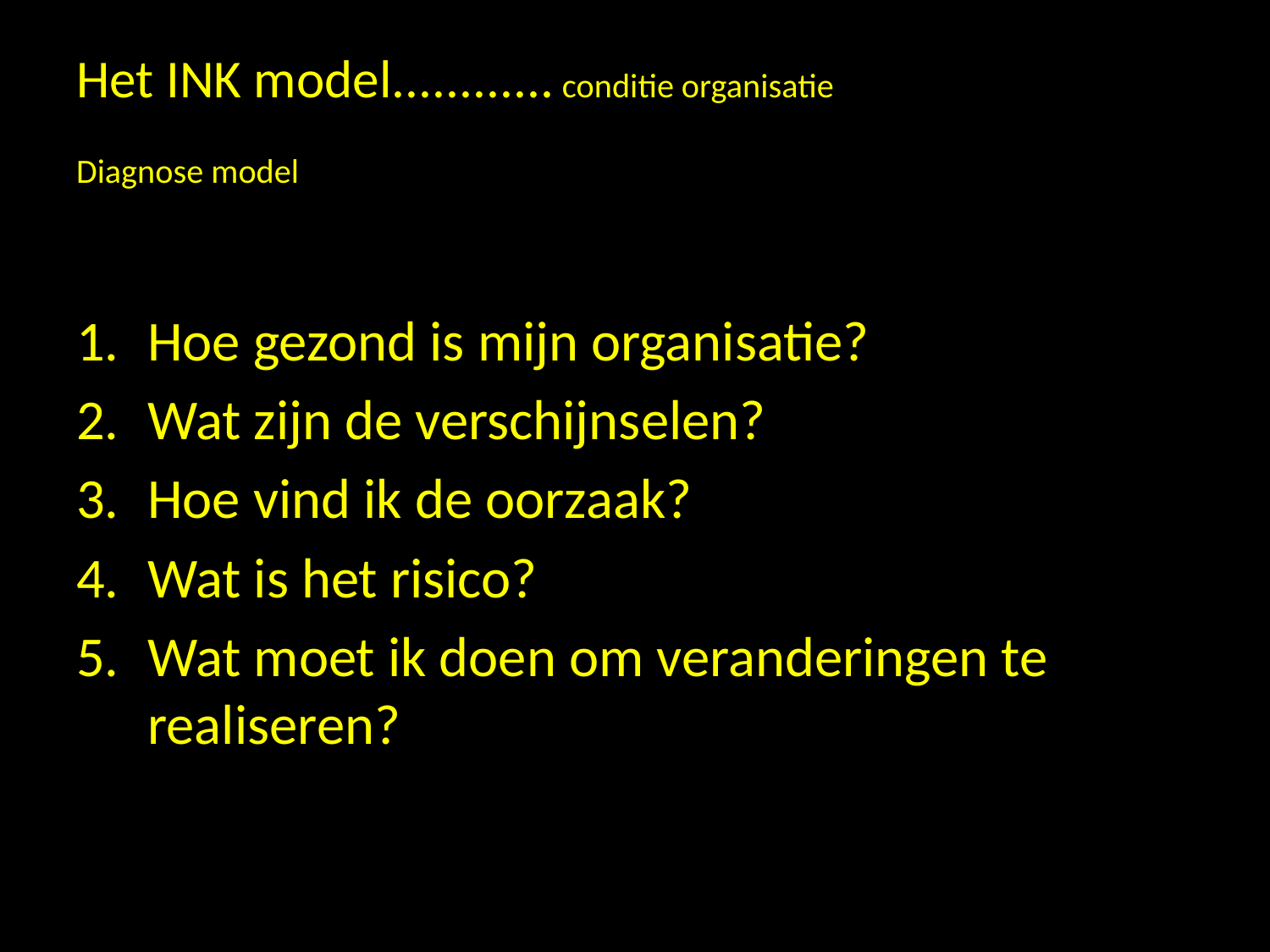

# Het INK model............ conditie organisatie Diagnose model
Hoe gezond is mijn organisatie?
Wat zijn de verschijnselen?
Hoe vind ik de oorzaak?
Wat is het risico?
Wat moet ik doen om veranderingen te realiseren?